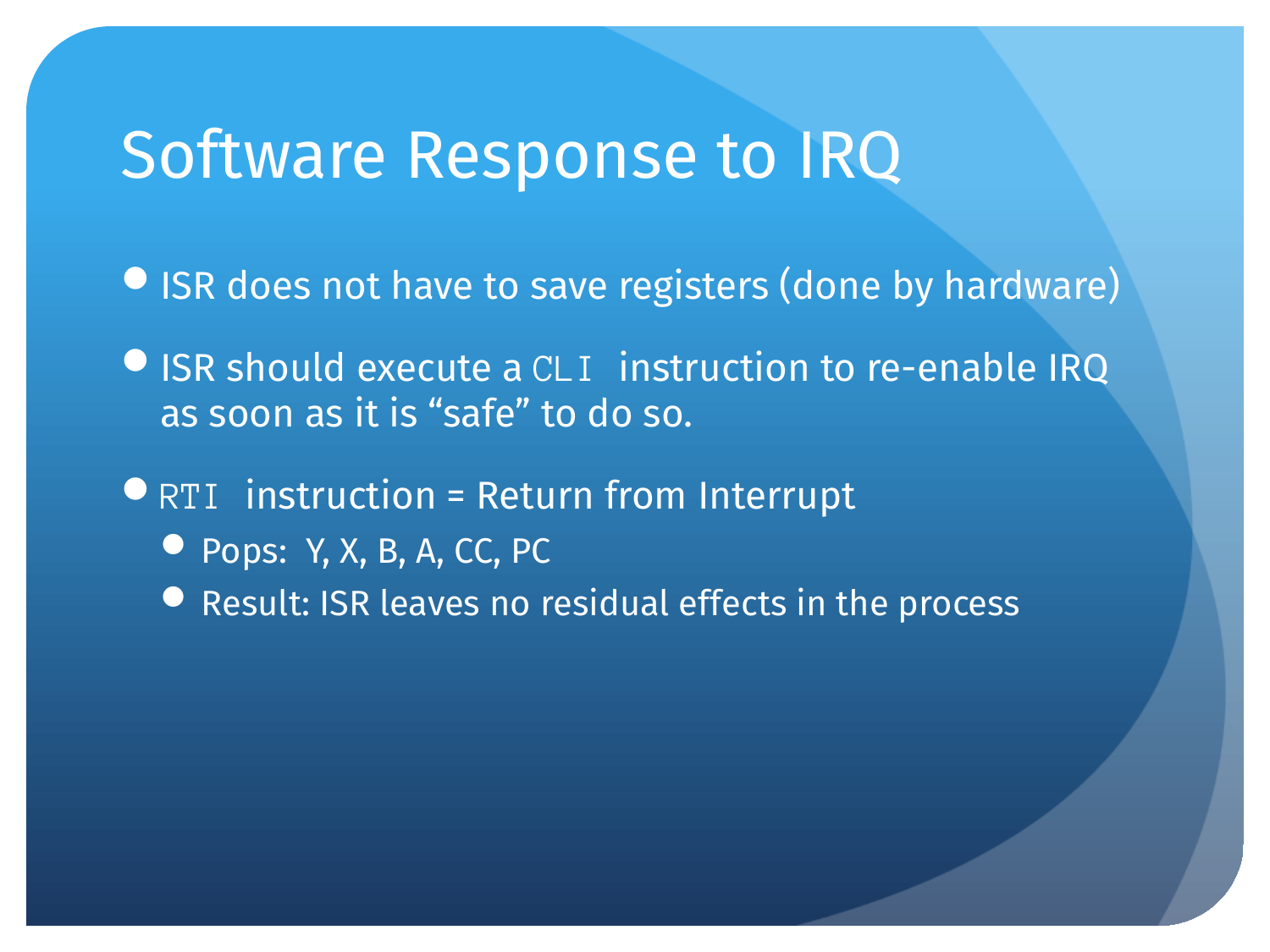

# Software Response to IRQ
ISR does not have to save registers (done by hardware)
ISR should execute a CLI instruction to re-enable IRQ as soon as it is “safe” to do so.
RTI instruction = Return from Interrupt
Pops:  Y, X, B, A, CC, PC
Result: ISR leaves no residual effects in the process